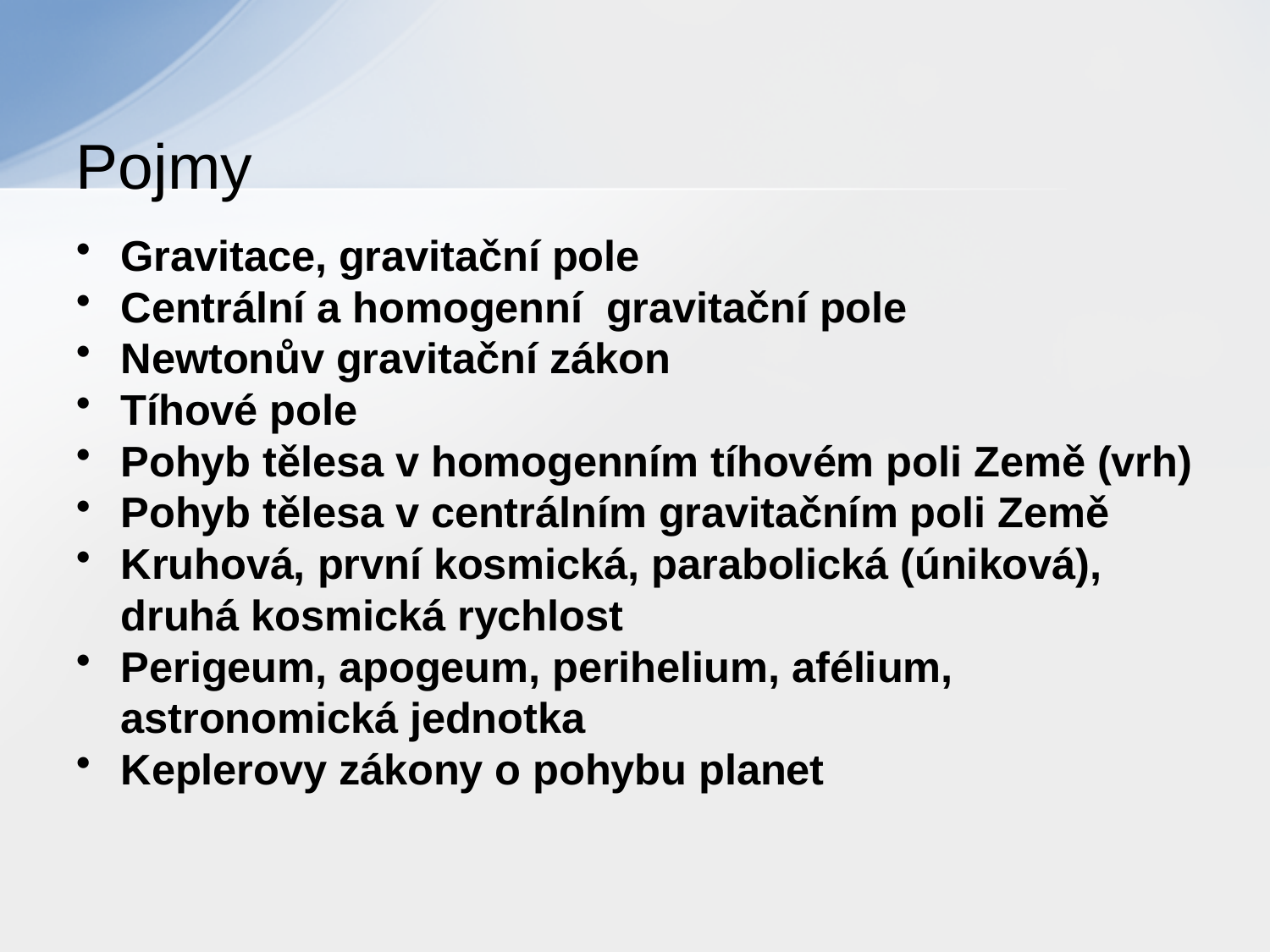

# Pojmy
Gravitace, gravitační pole
Centrální a homogenní  gravitační pole
Newtonův gravitační zákon
Tíhové pole
Pohyb tělesa v homogenním tíhovém poli Země (vrh)
Pohyb tělesa v centrálním gravitačním poli Země
Kruhová, první kosmická, parabolická (úniková), druhá kosmická rychlost
Perigeum, apogeum, perihelium, afélium, astronomická jednotka
Keplerovy zákony o pohybu planet